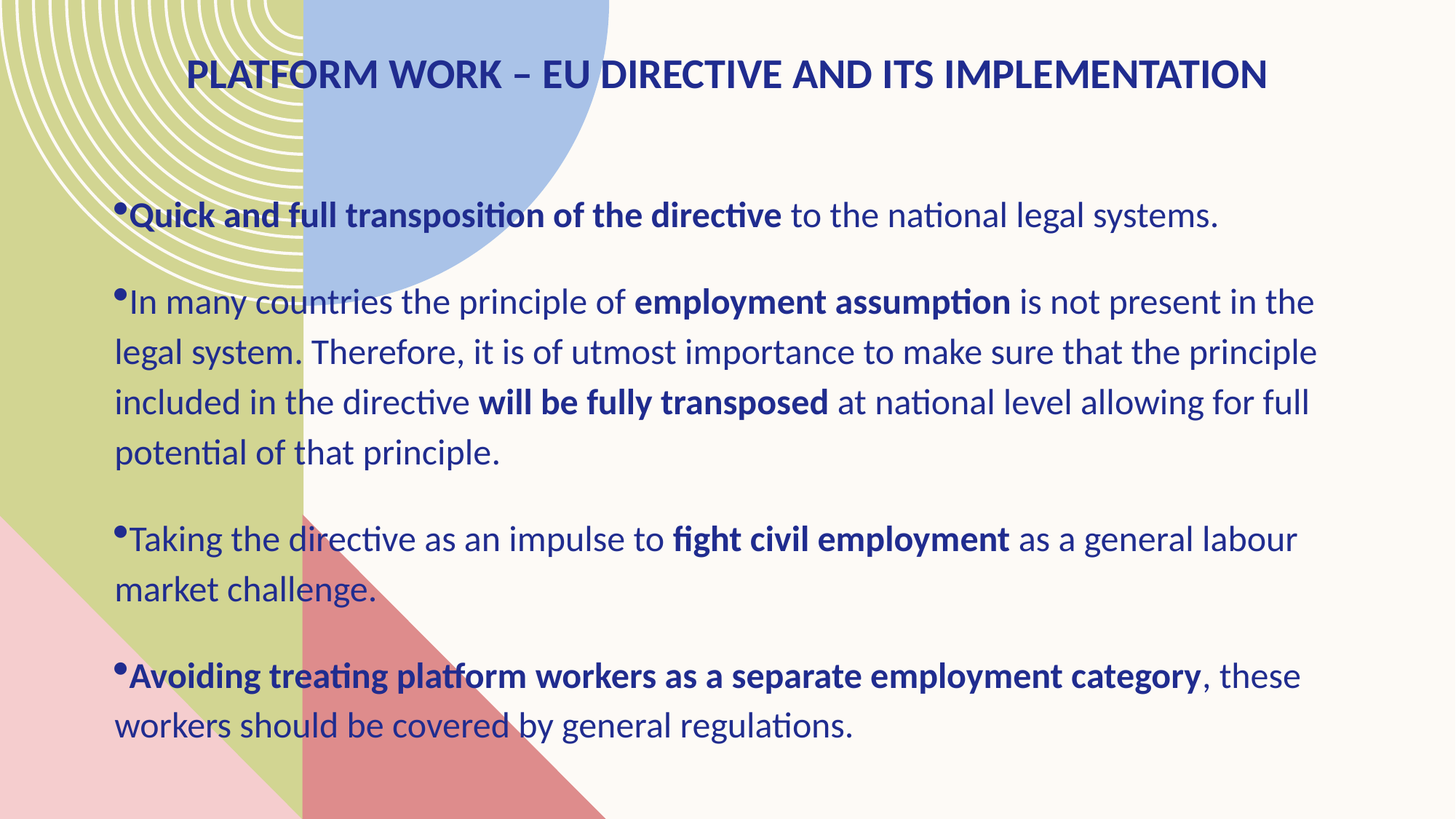

# Platform work – EU directive and its implementation
Quick and full transposition of the directive to the national legal systems.
In many countries the principle of employment assumption is not present in the legal system. Therefore, it is of utmost importance to make sure that the principle included in the directive will be fully transposed at national level allowing for full potential of that principle.
Taking the directive as an impulse to fight civil employment as a general labour market challenge.
Avoiding treating platform workers as a separate employment category, these workers should be covered by general regulations.